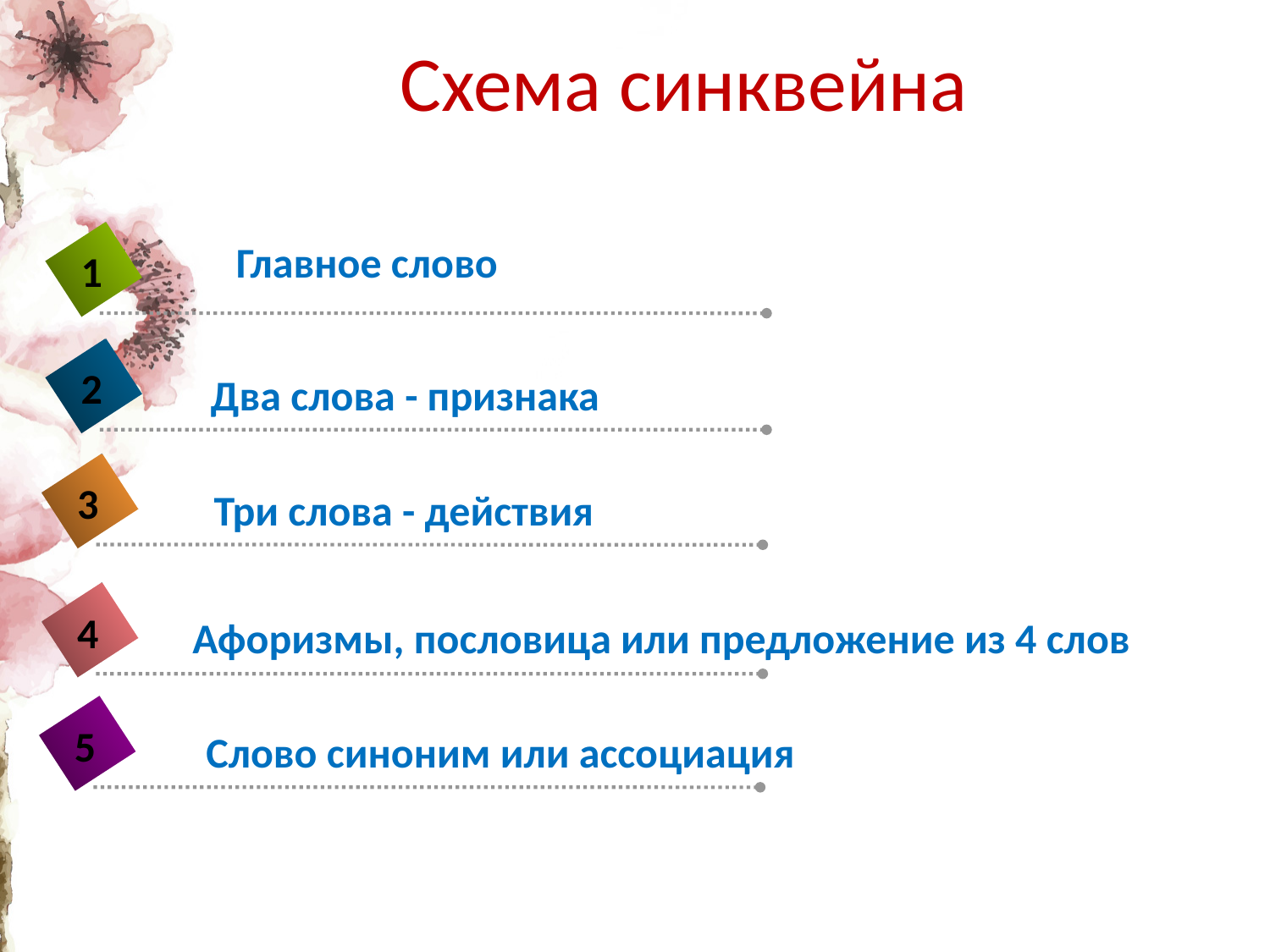

# Схема синквейна
Главное слово

1

2
Два слова - признака

3
Три слова - действия

4
Афоризмы, пословица или предложение из 4 слов

5
Слово синоним или ассоциация